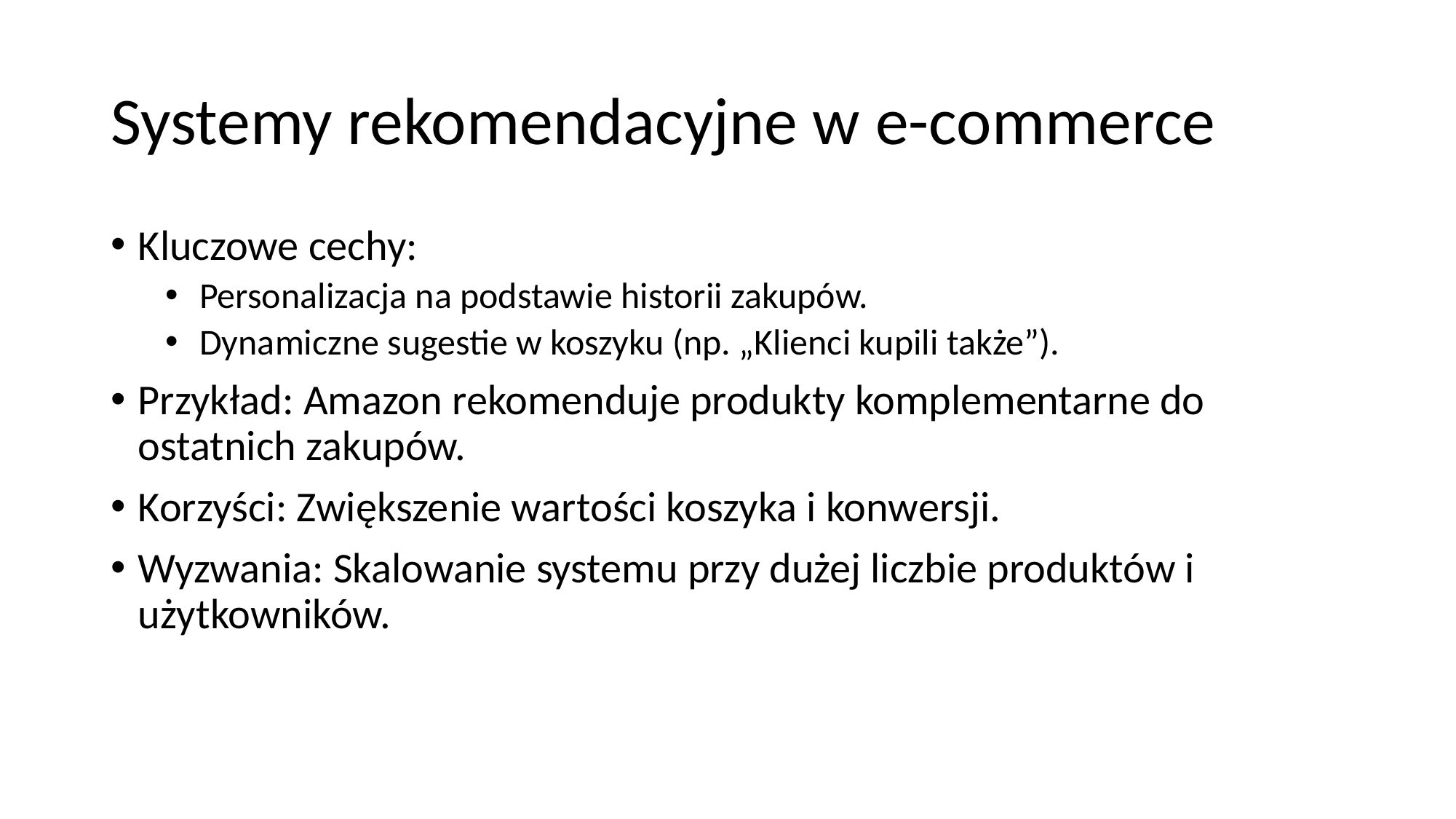

# Systemy rekomendacyjne w e-commerce
Kluczowe cechy:
Personalizacja na podstawie historii zakupów.
Dynamiczne sugestie w koszyku (np. „Klienci kupili także”).
Przykład: Amazon rekomenduje produkty komplementarne do ostatnich zakupów.
Korzyści: Zwiększenie wartości koszyka i konwersji.
Wyzwania: Skalowanie systemu przy dużej liczbie produktów i użytkowników.